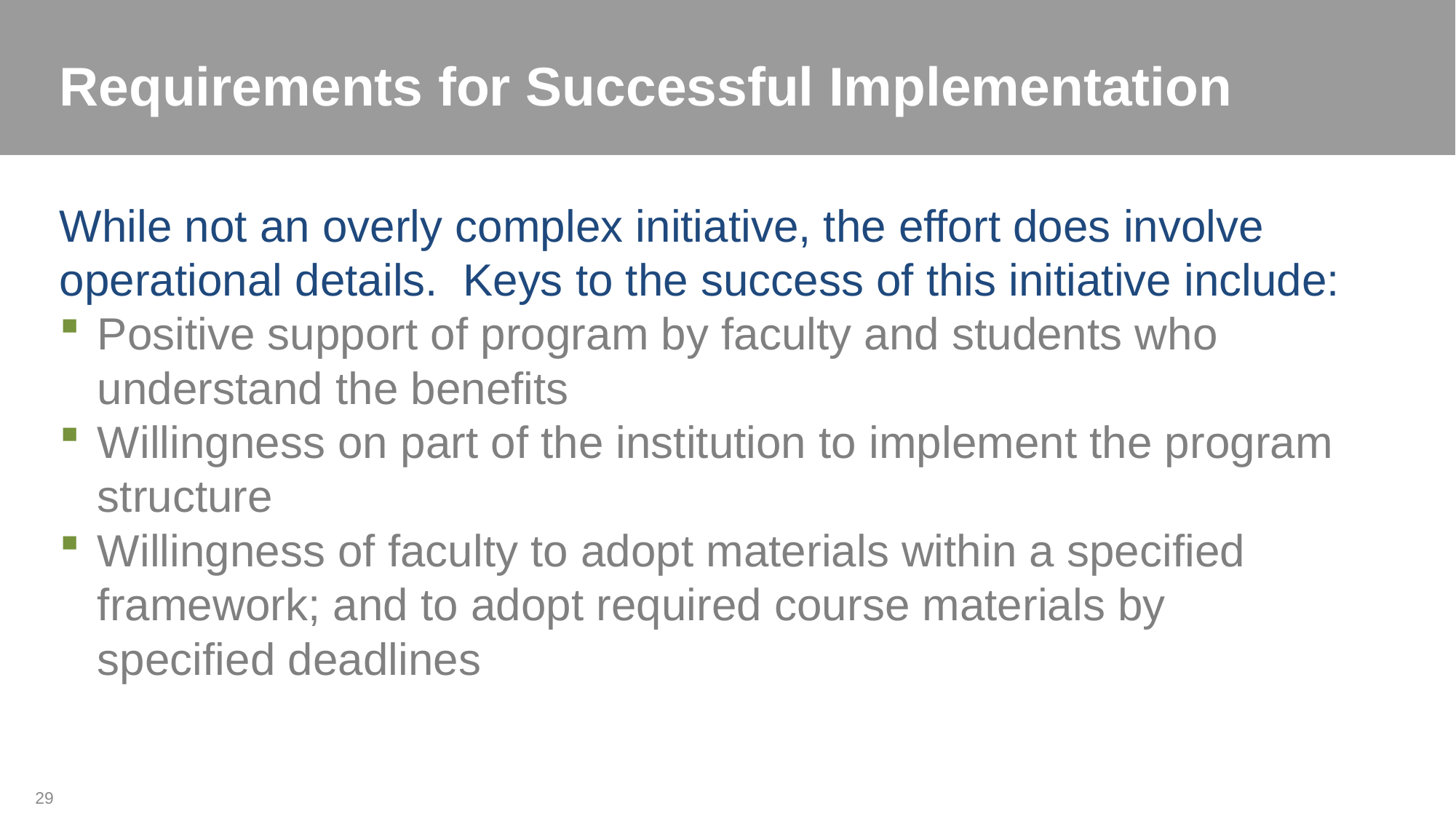

# Requirements for Successful Implementation
While not an overly complex initiative, the effort does involve operational details.  Keys to the success of this initiative include:
Positive support of program by faculty and students who understand the benefits
Willingness on part of the institution to implement the program structure
Willingness of faculty to adopt materials within a specified framework; and to adopt required course materials by specified deadlines

29